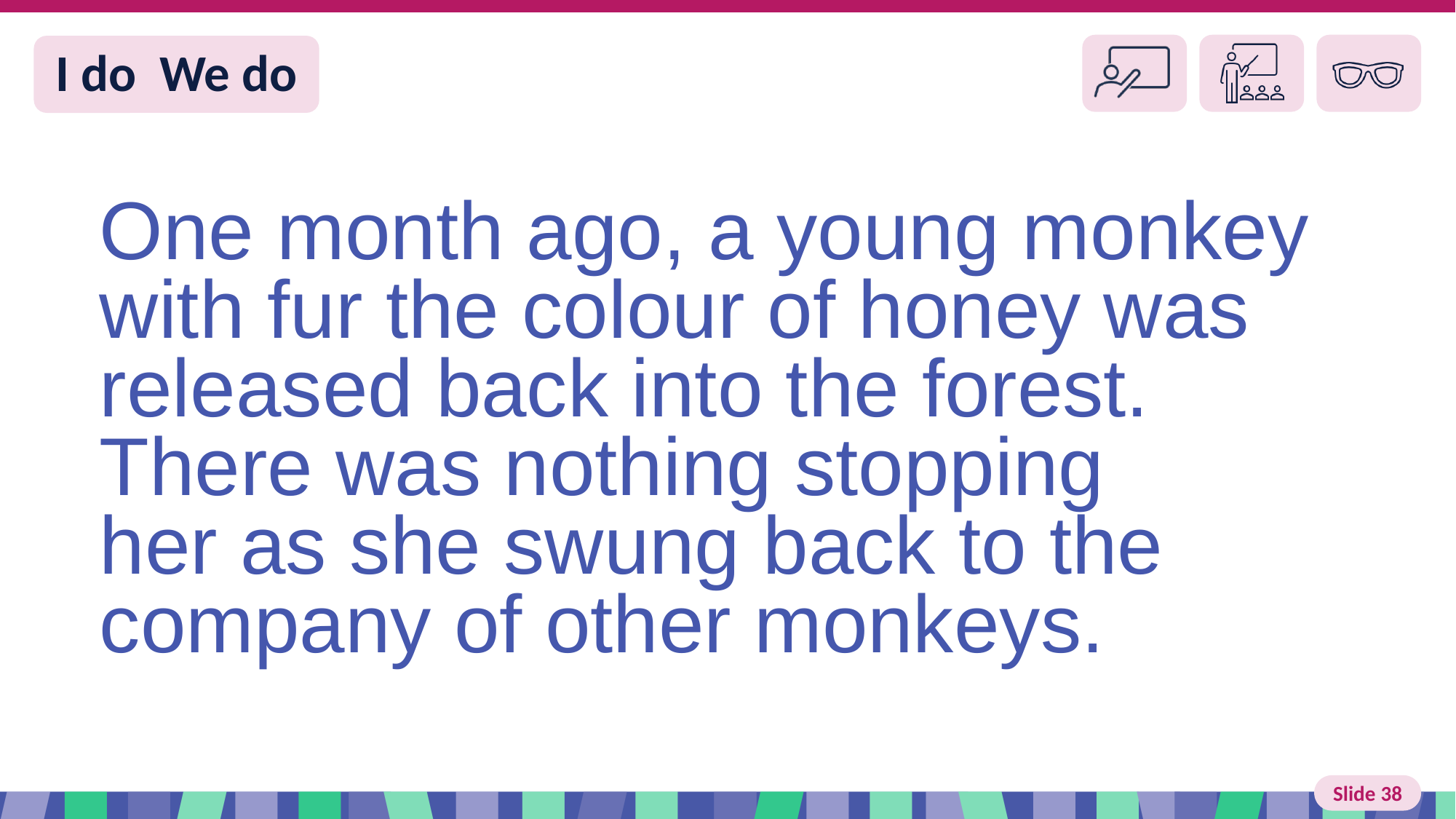

Slide 38 I do
One month ago, a young monkey with fur the colour of honey was released back into the forest. There was nothing stopping
her as she swung back to the company of other monkeys.